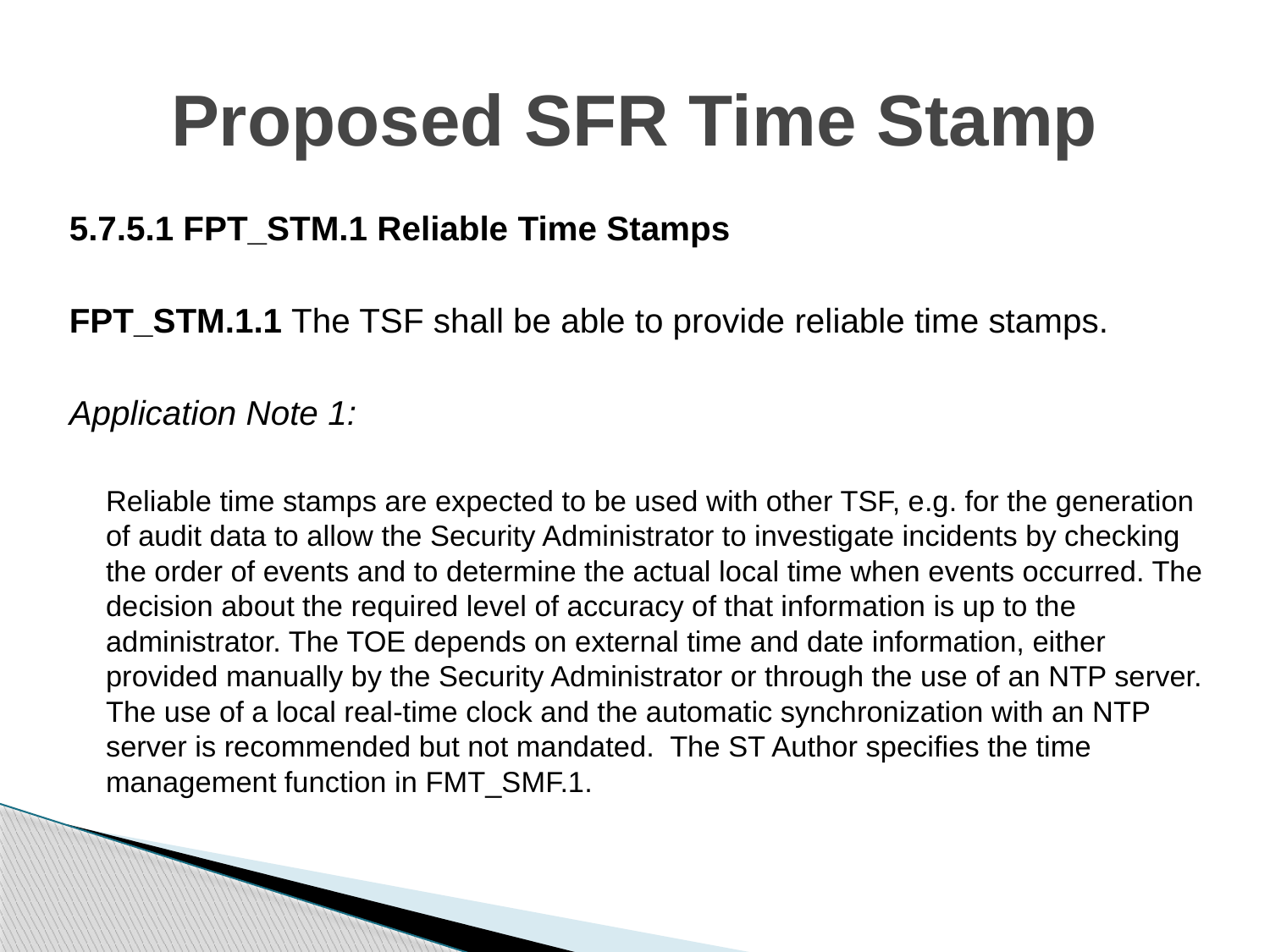

# Proposed SFR Time Stamp
5.7.5.1 FPT_STM.1 Reliable Time Stamps

FPT_STM.1.1 The TSF shall be able to provide reliable time stamps.

Application Note 1:

Reliable time stamps are expected to be used with other TSF, e.g. for the generation of audit data to allow the Security Administrator to investigate incidents by checking the order of events and to determine the actual local time when events occurred. The decision about the required level of accuracy of that information is up to the administrator. The TOE depends on external time and date information, either provided manually by the Security Administrator or through the use of an NTP server. The use of a local real-time clock and the automatic synchronization with an NTP server is recommended but not mandated.  The ST Author specifies the time management function in FMT_SMF.1.